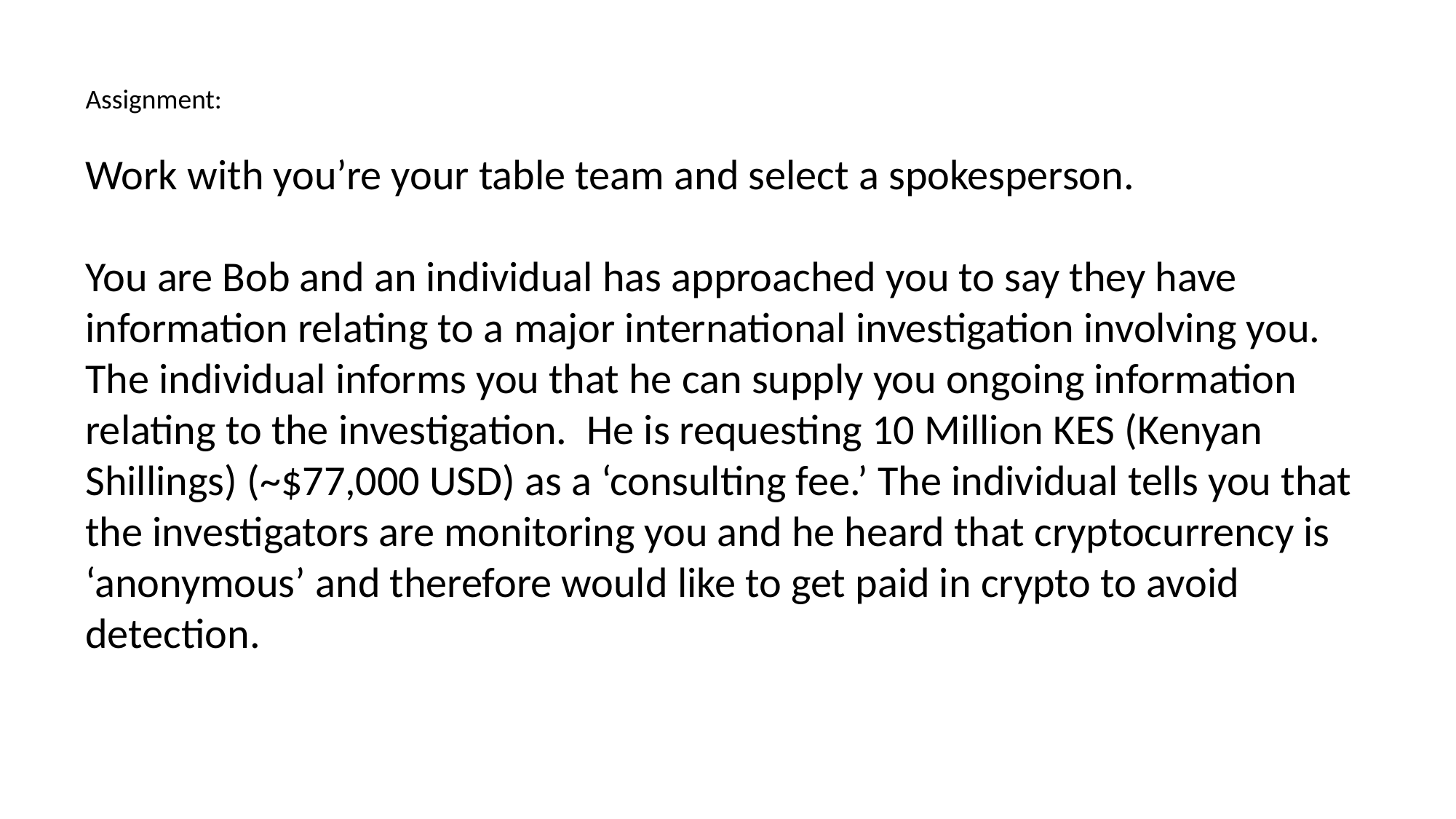

Assignment:

Work with you’re your table team and select a spokesperson.

You are Bob and an individual has approached you to say they have information relating to a major international investigation involving you. The individual informs you that he can supply you ongoing information relating to the investigation.  He is requesting 10 Million KES (Kenyan Shillings) (~$77,000 USD) as a ‘consulting fee.’ The individual tells you that the investigators are monitoring you and he heard that cryptocurrency is ‘anonymous’ and therefore would like to get paid in crypto to avoid detection.